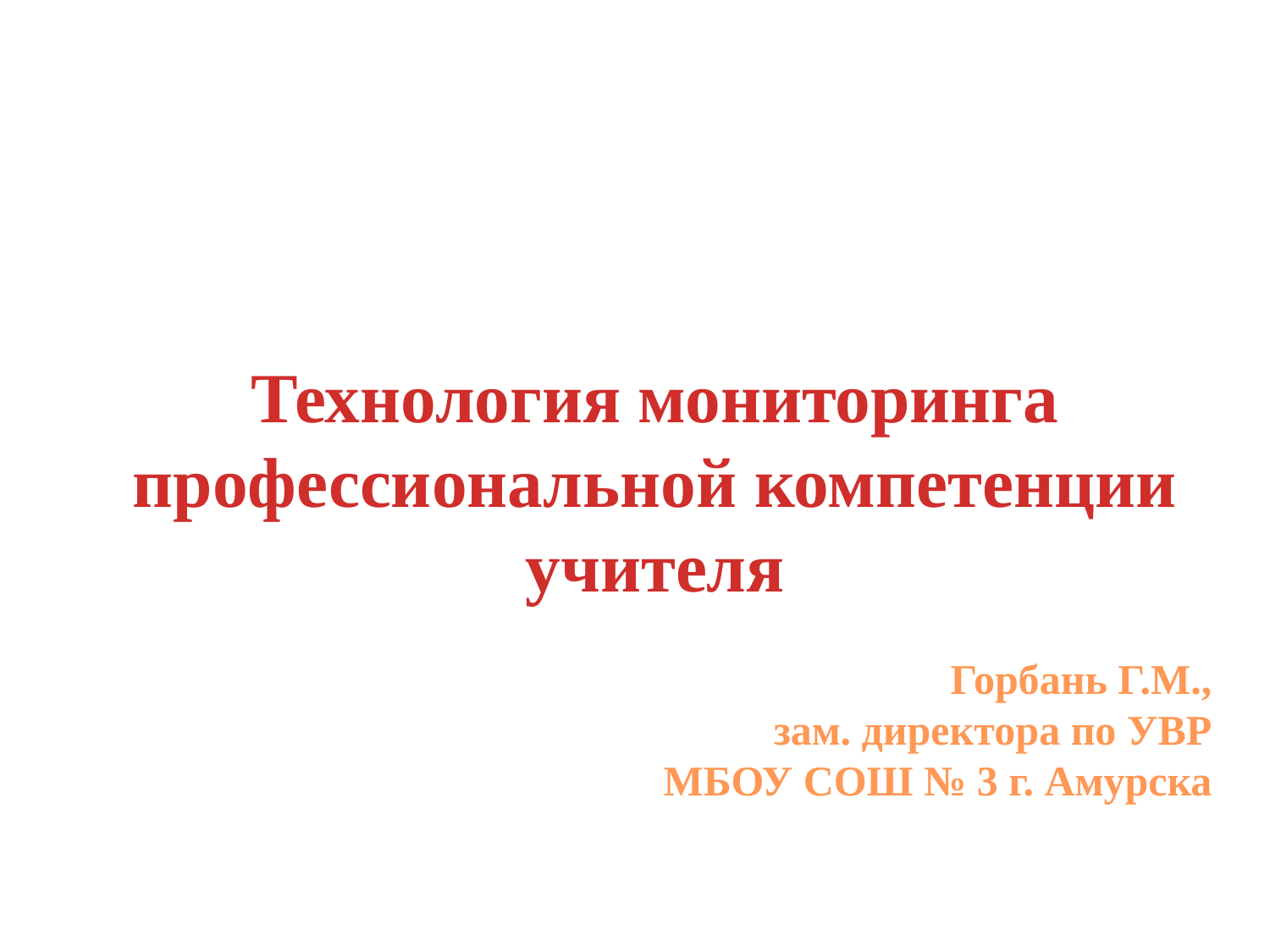

Технология мониторинга профессиональной компетенции учителя
Горбань Г.М.,
зам. директора по УВР
МБОУ СОШ № 3 г. Амурска